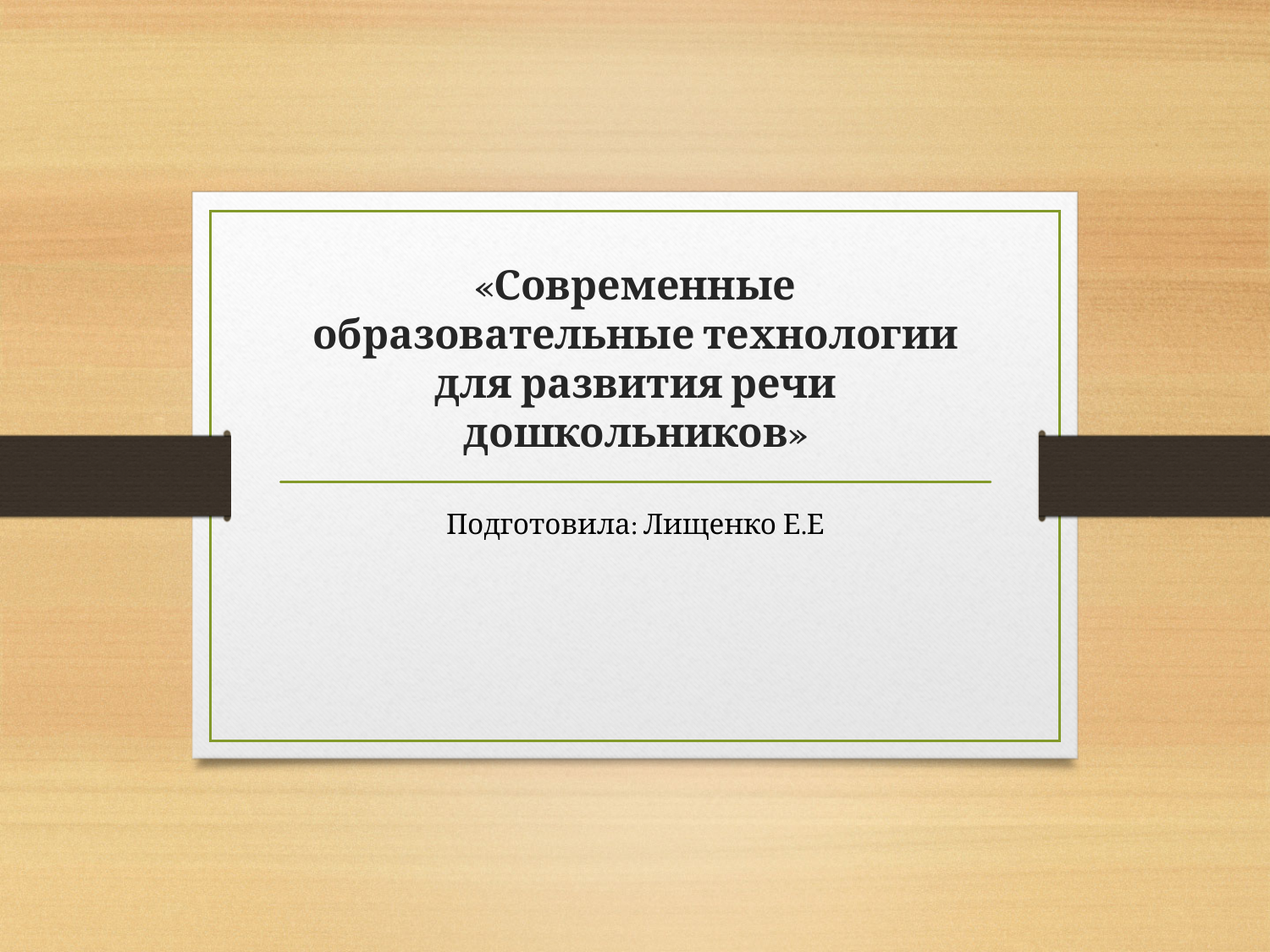

# «Современные образовательные технологии для развития речи дошкольников»
Подготовила: Лищенко Е.Е